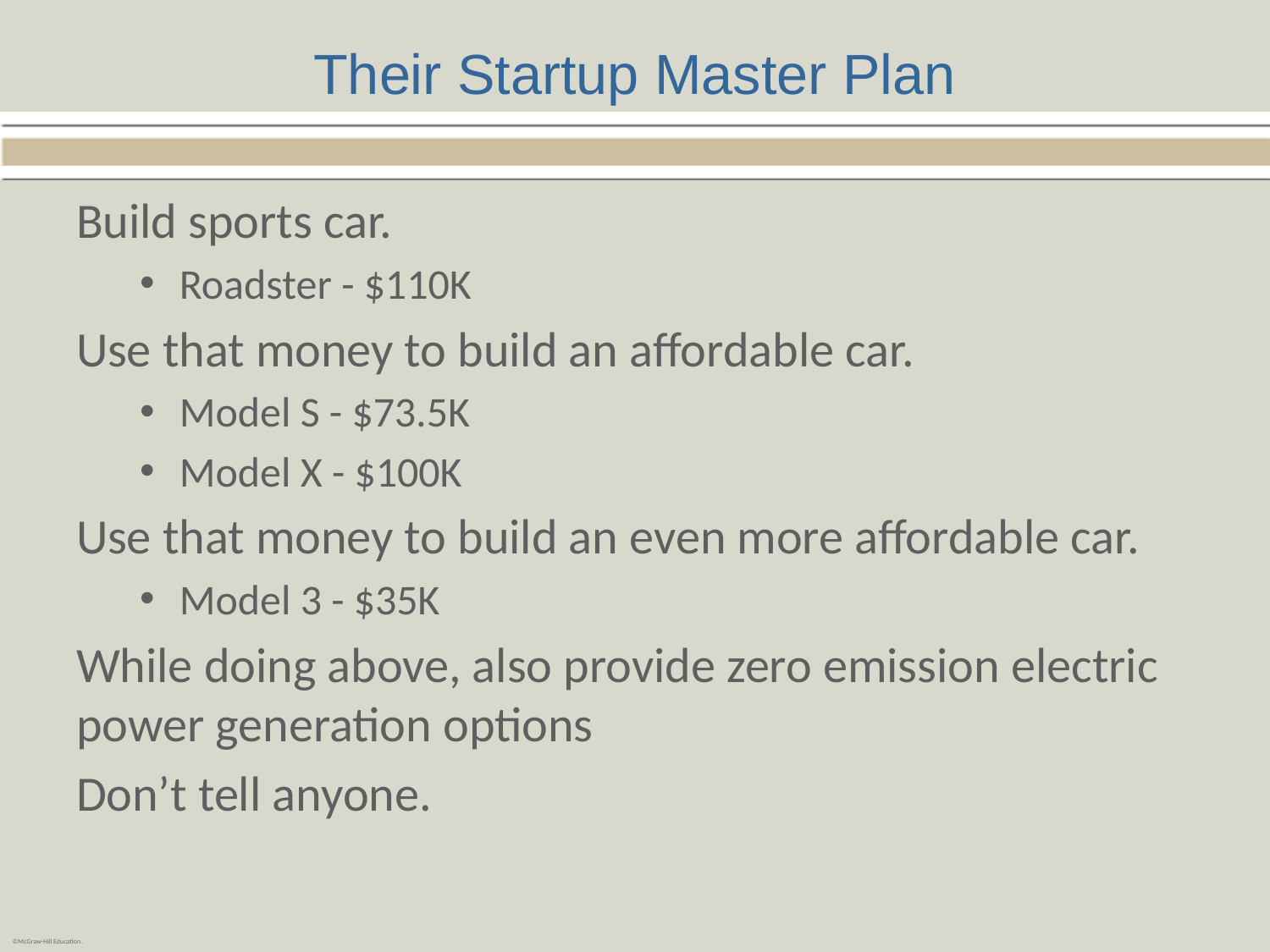

# Their Startup Master Plan
Build sports car.
Roadster - $110K
Use that money to build an affordable car.
Model S - $73.5K
Model X - $100K
Use that money to build an even more affordable car.
Model 3 - $35K
While doing above, also provide zero emission electric power generation options
Don’t tell anyone.